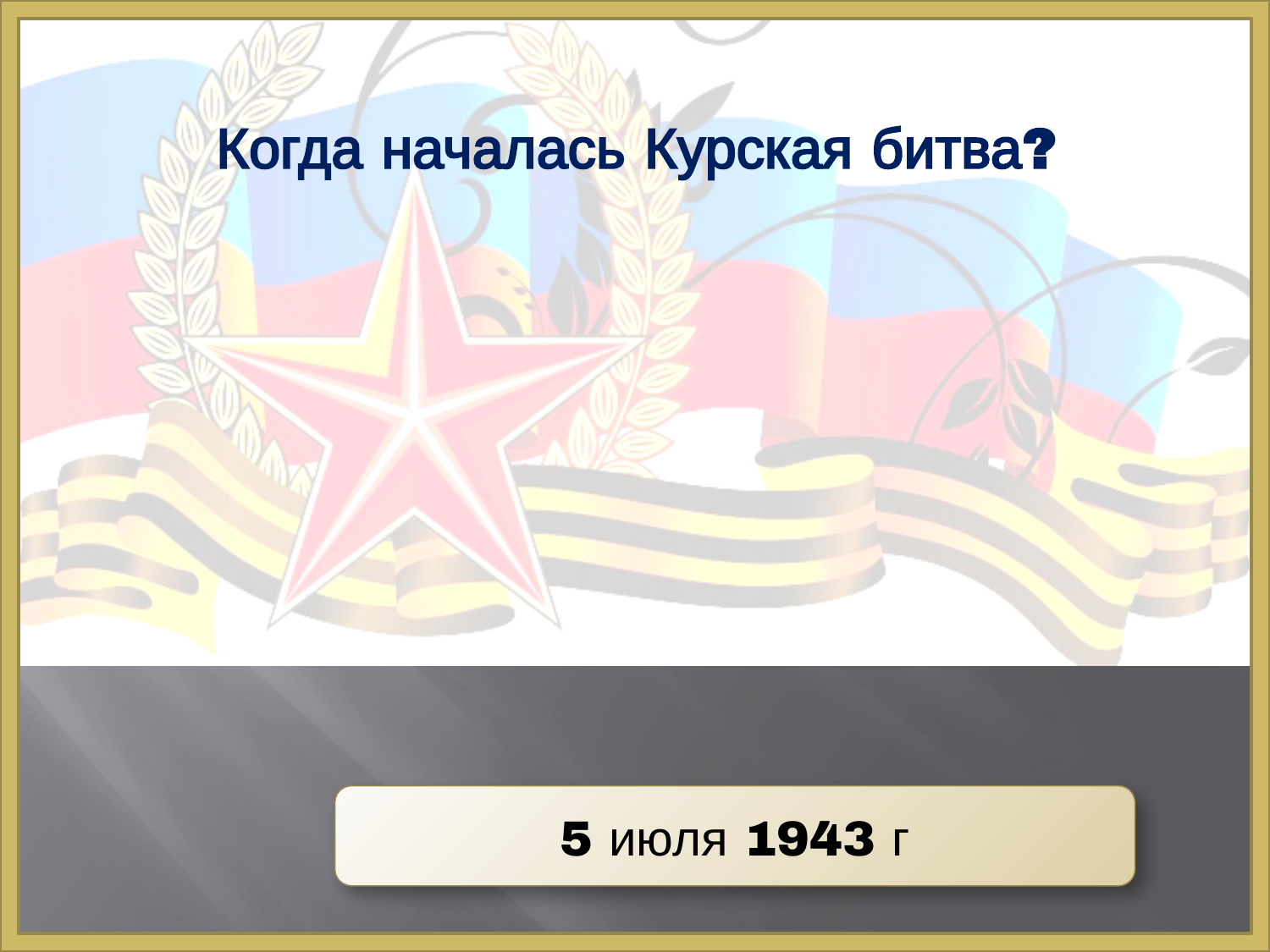

# Когда началась Курская битва?

5 июля 1943 г